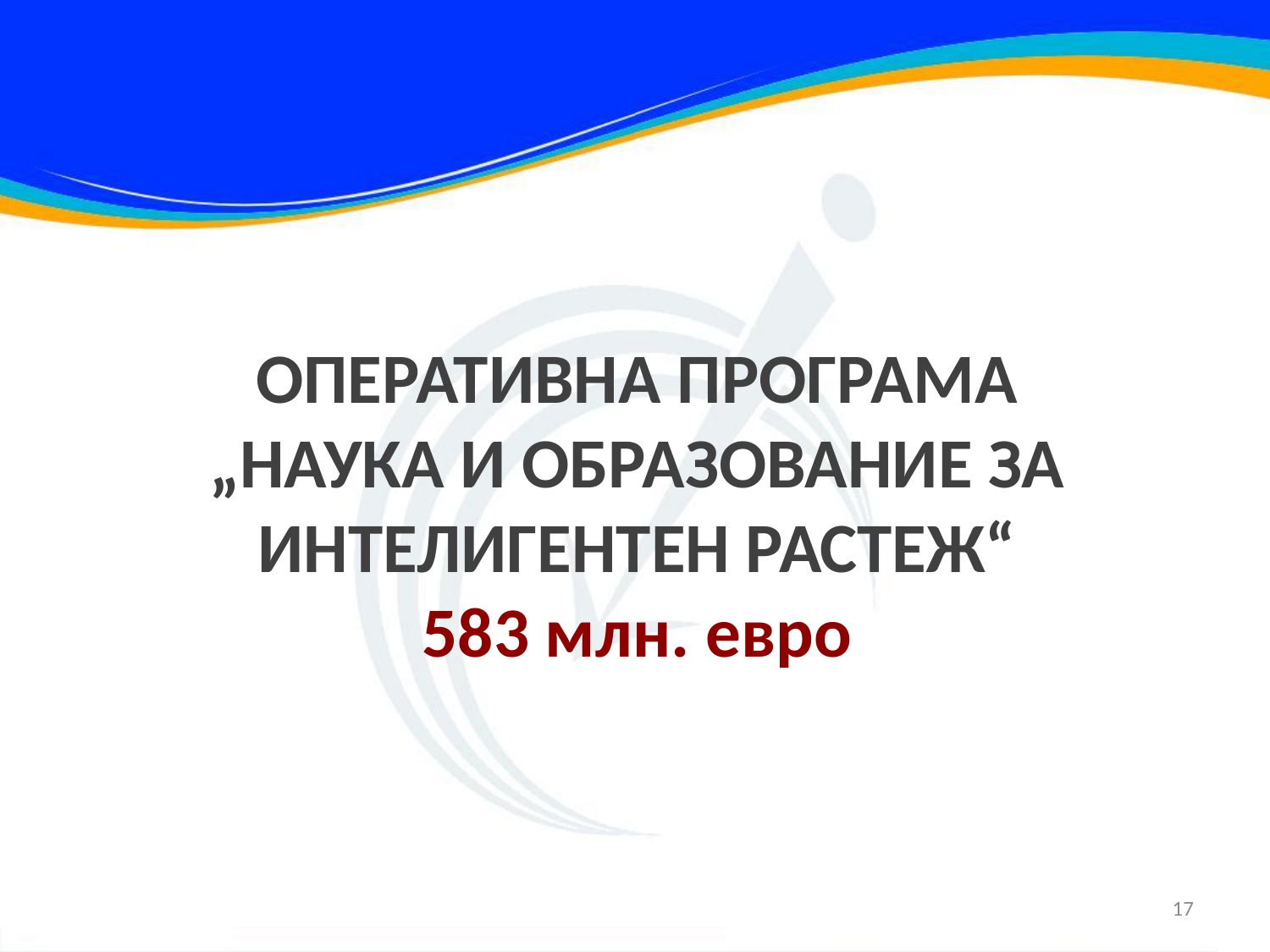

ОПЕРАТИВНА ПРОГРАМА
„НАУКА И ОБРАЗОВАНИЕ ЗА ИНТЕЛИГЕНТЕН РАСТЕЖ“
583 млн. евро

17